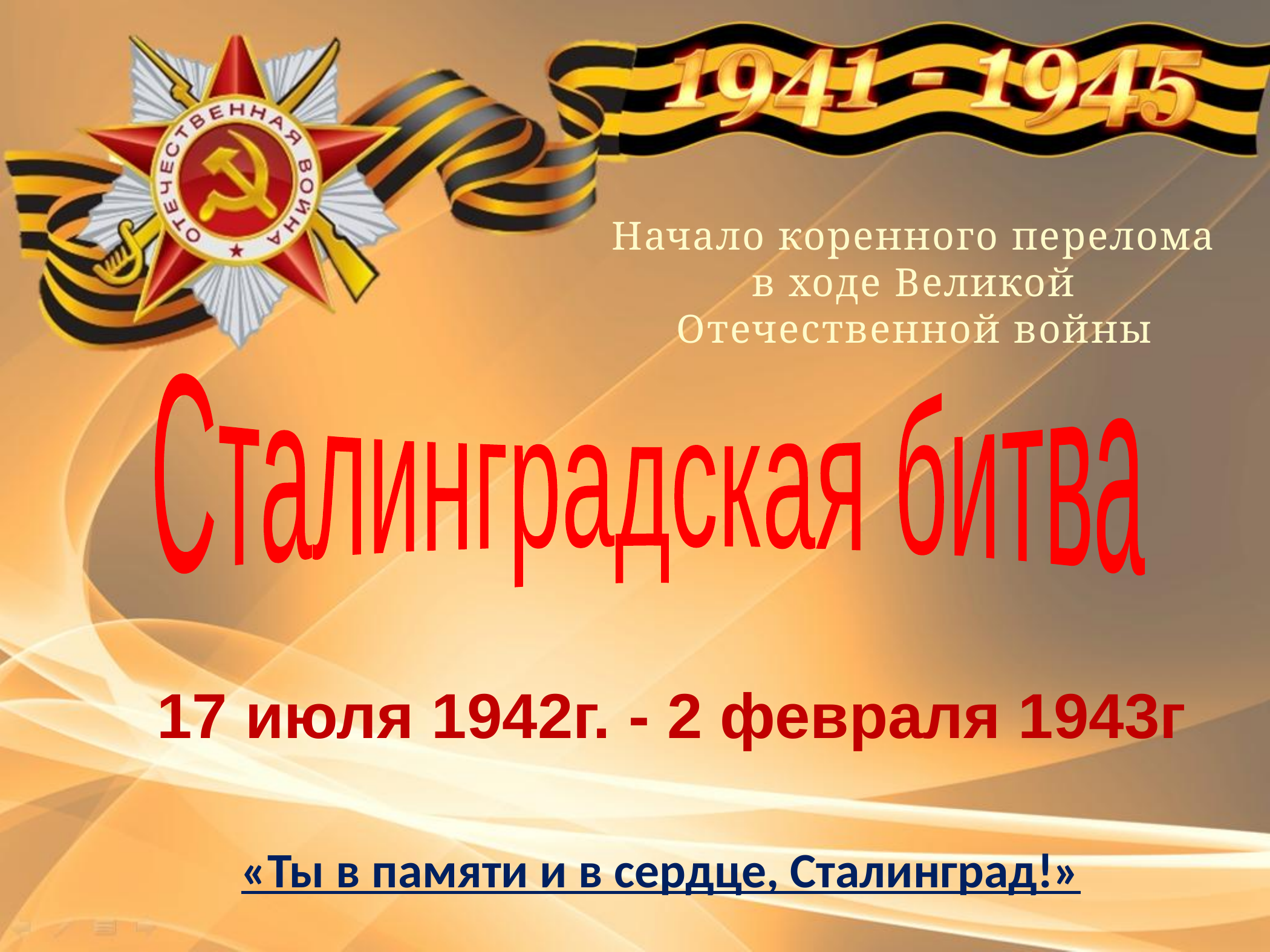

Начало коренного перелома в ходе Великой Отечественной войны
Сталинградская битва
17 июля 1942г. - 2 февраля 1943г
«Ты в памяти и в сердце, Сталинград!»